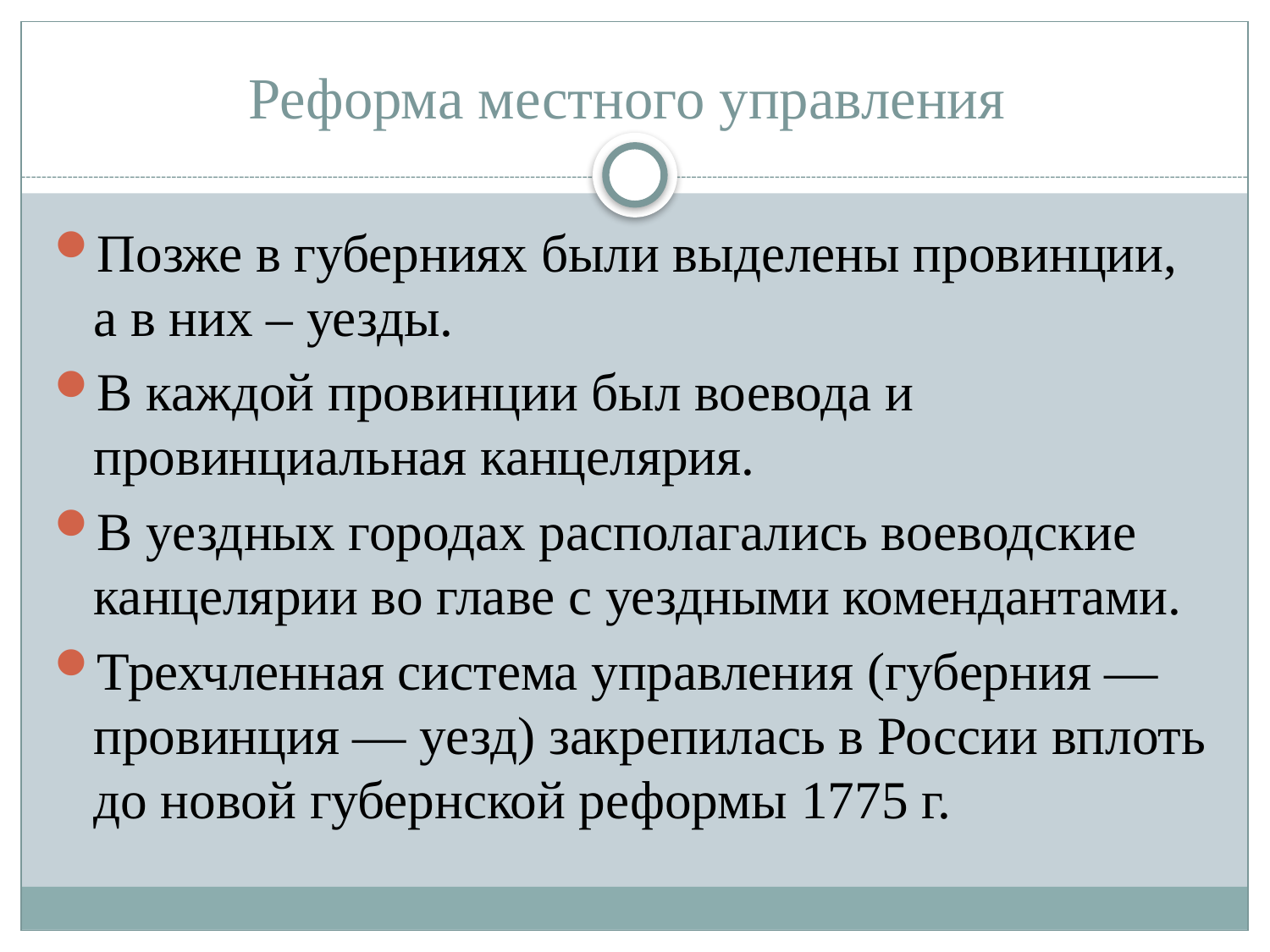

# Реформа местного управления
Позже в губерниях были выделены провинции, а в них – уезды.
В каждой провинции был воевода и провинциальная канцелярия.
В уездных городах располагались воеводские канцелярии во главе с уездными комендантами.
Трехчленная система управления (губерния — провинция — уезд) закрепилась в России вплоть до новой губернской реформы 1775 г.